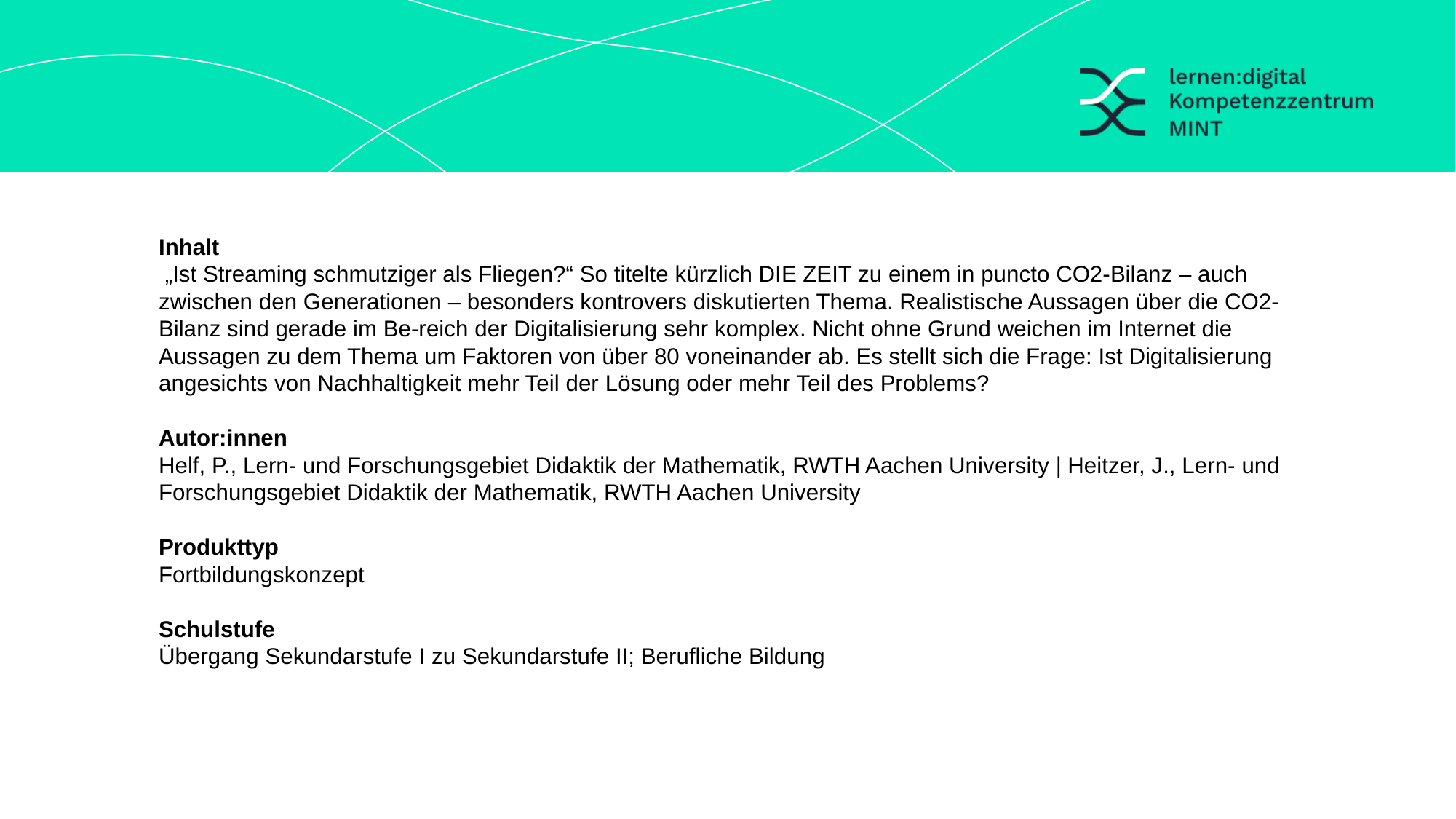

Inhalt
 „Ist Streaming schmutziger als Fliegen?“ So titelte kürzlich DIE ZEIT zu einem in puncto CO2-Bilanz – auch zwischen den Generationen – besonders kontrovers diskutierten Thema. Realistische Aussagen über die CO2-Bilanz sind gerade im Be-reich der Digitalisierung sehr komplex. Nicht ohne Grund weichen im Internet die Aussagen zu dem Thema um Faktoren von über 80 voneinander ab. Es stellt sich die Frage: Ist Digitalisierung angesichts von Nachhaltigkeit mehr Teil der Lösung oder mehr Teil des Problems?

Autor:innen
Helf, P., Lern- und Forschungsgebiet Didaktik der Mathematik, RWTH Aachen University | Heitzer, J., Lern- und Forschungsgebiet Didaktik der Mathematik, RWTH Aachen University

Produkttyp
Fortbildungskonzept

Schulstufe
Übergang Sekundarstufe I zu Sekundarstufe II; Berufliche Bildung